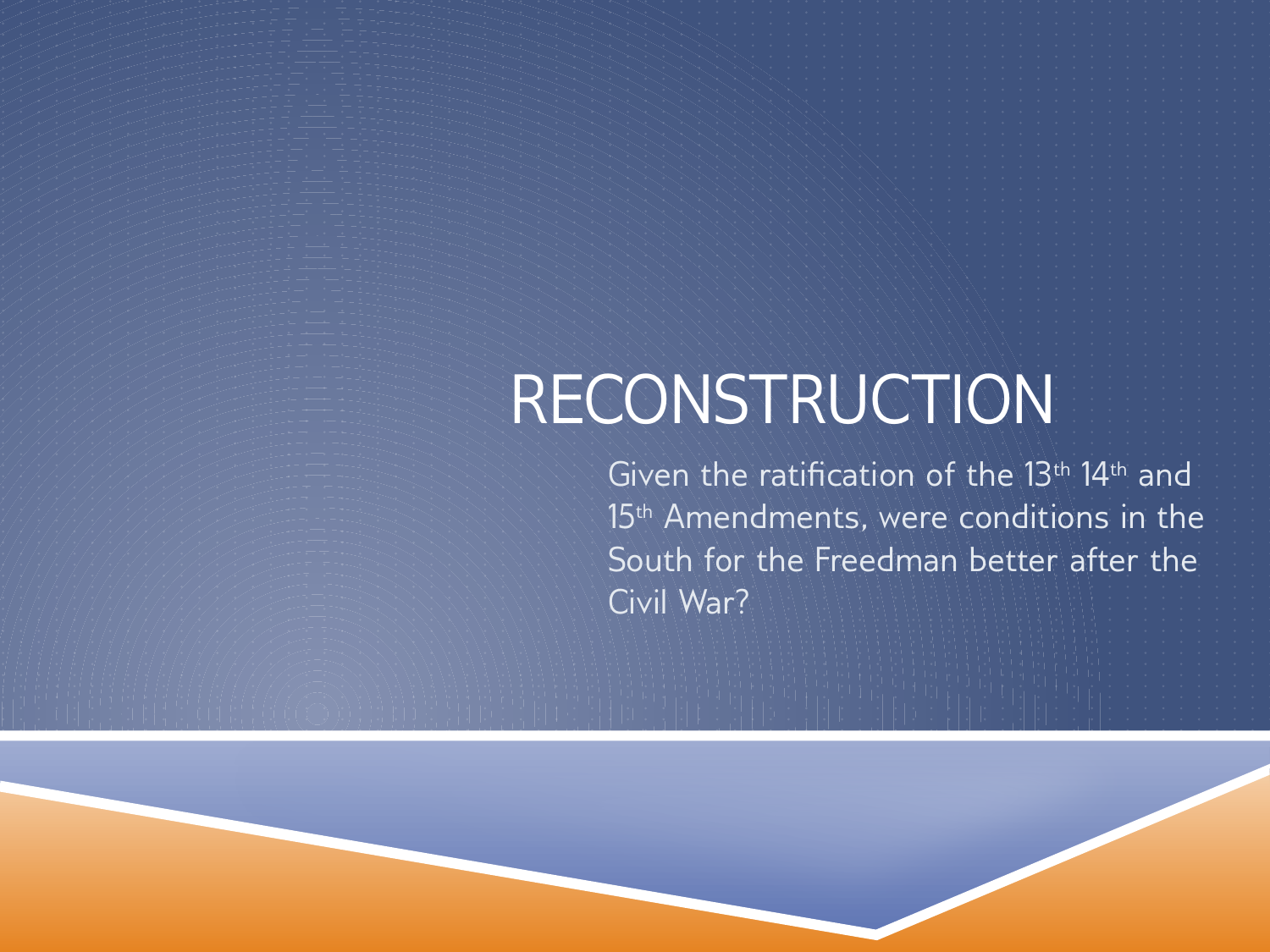

# Reconstruction
Given the ratification of the 13th 14th and 15th Amendments, were conditions in the South for the Freedman better after the Civil War?